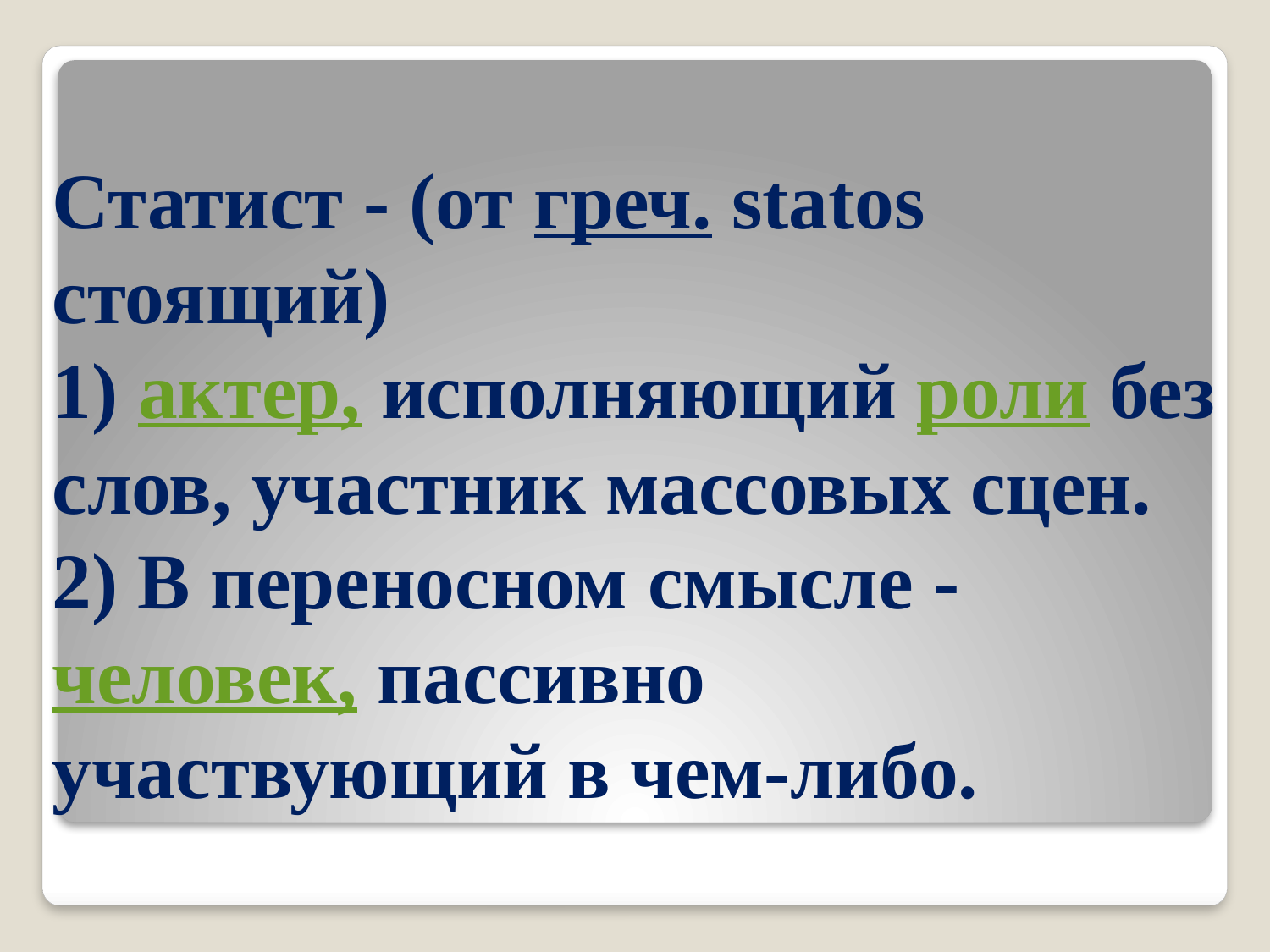

# Статист - (от греч. statos стоящий) 1) актер, исполняющий роли без слов, участник массовых сцен. 2) В переносном смысле - человек, пассивно участвующий в чем-либо.